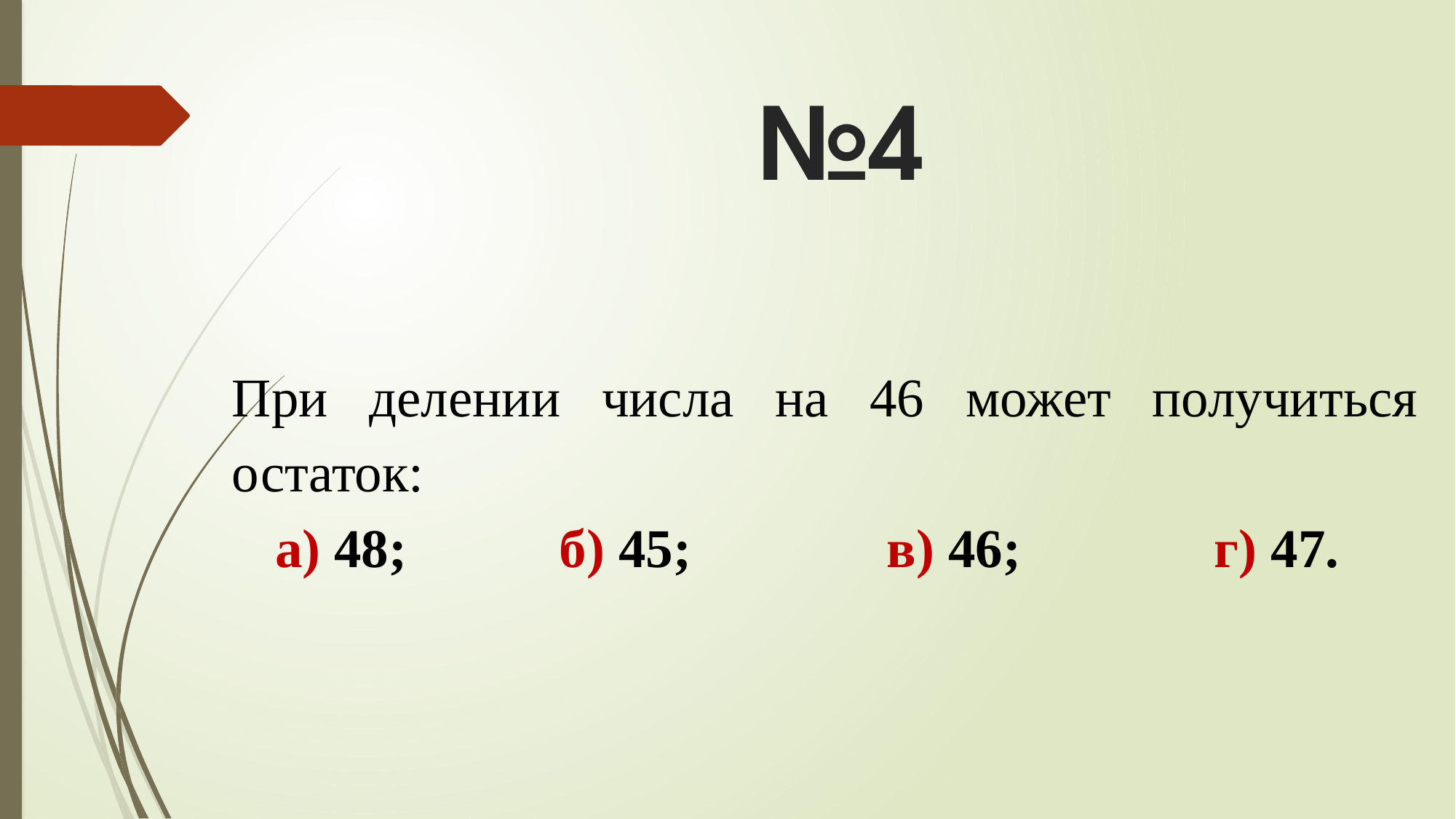

# №4
При делении числа на 46 может получиться остаток:
а) 48;		б) 45;		в) 46;		г) 47.